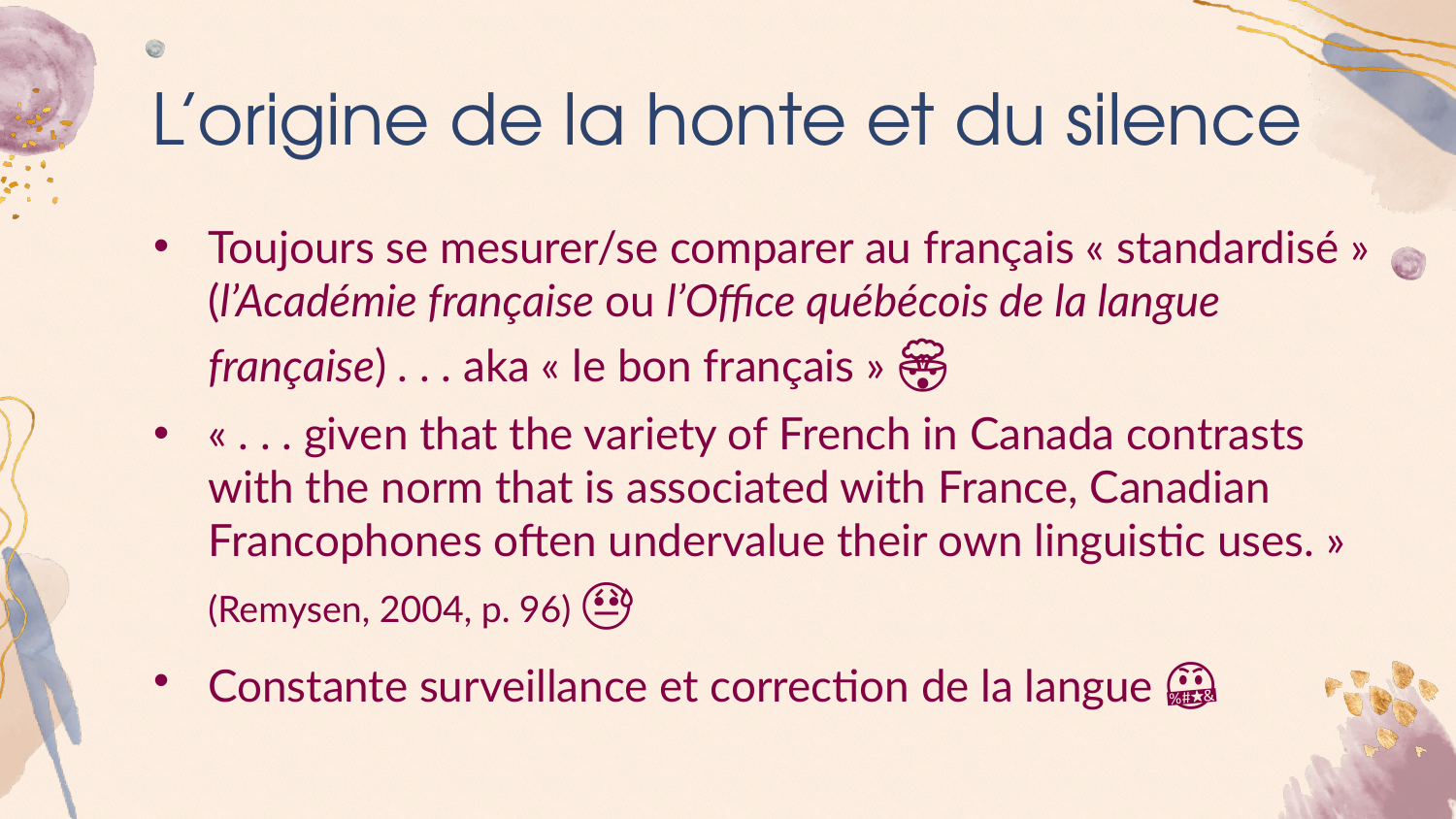

# L’origine de la honte et du silence
Toujours se mesurer/se comparer au français « standardisé » (l’Académie française ou l’Office québécois de la langue française) . . . aka « le bon français » 🤯
« . . . given that the variety of French in Canada contrasts with the norm that is associated with France, Canadian Francophones often undervalue their own linguistic uses. » (Remysen, 2004, p. 96) 😓
Constante surveillance et correction de la langue 🤬